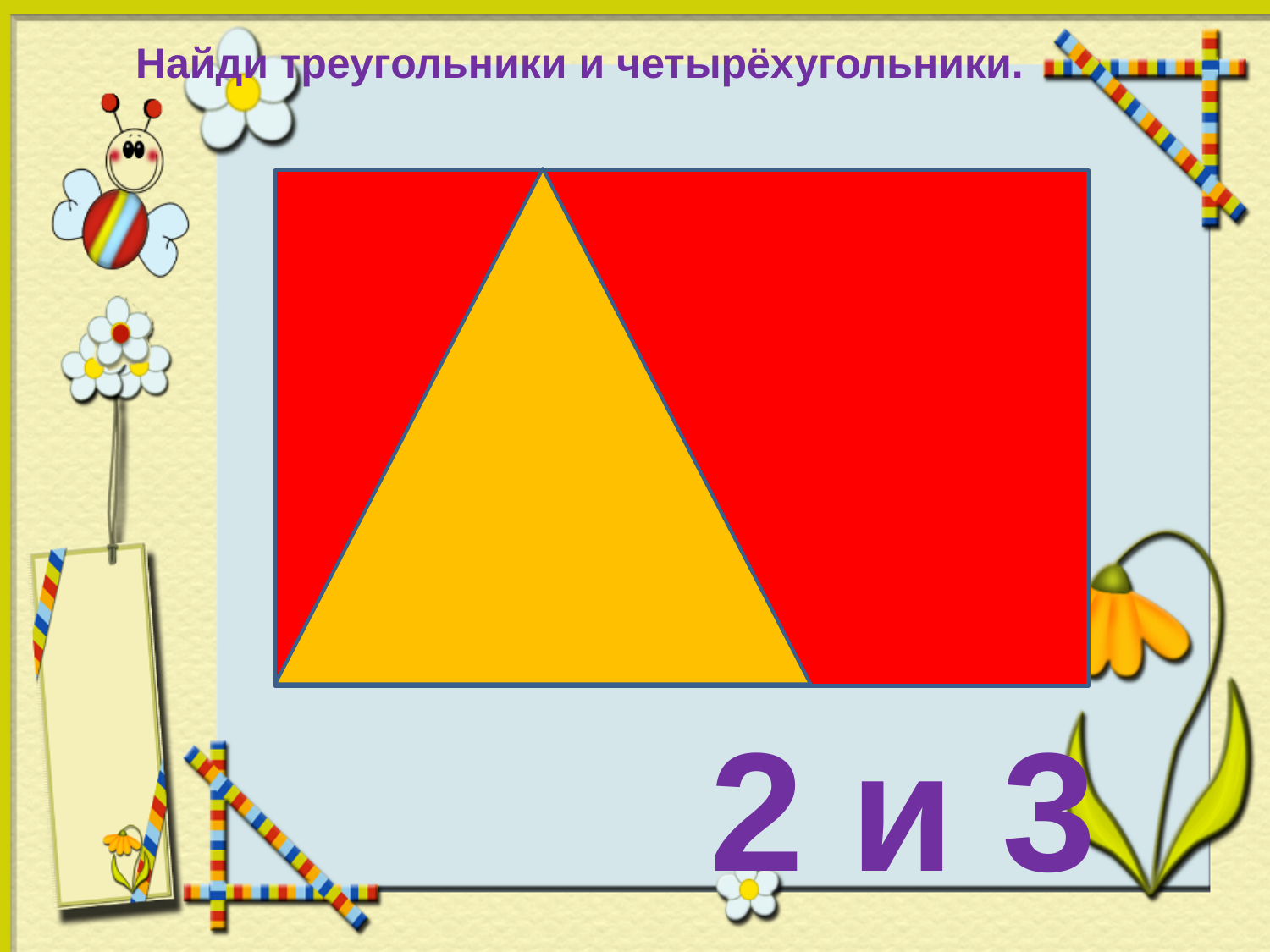

Найди треугольники и четырёхугольники.

2 и 3